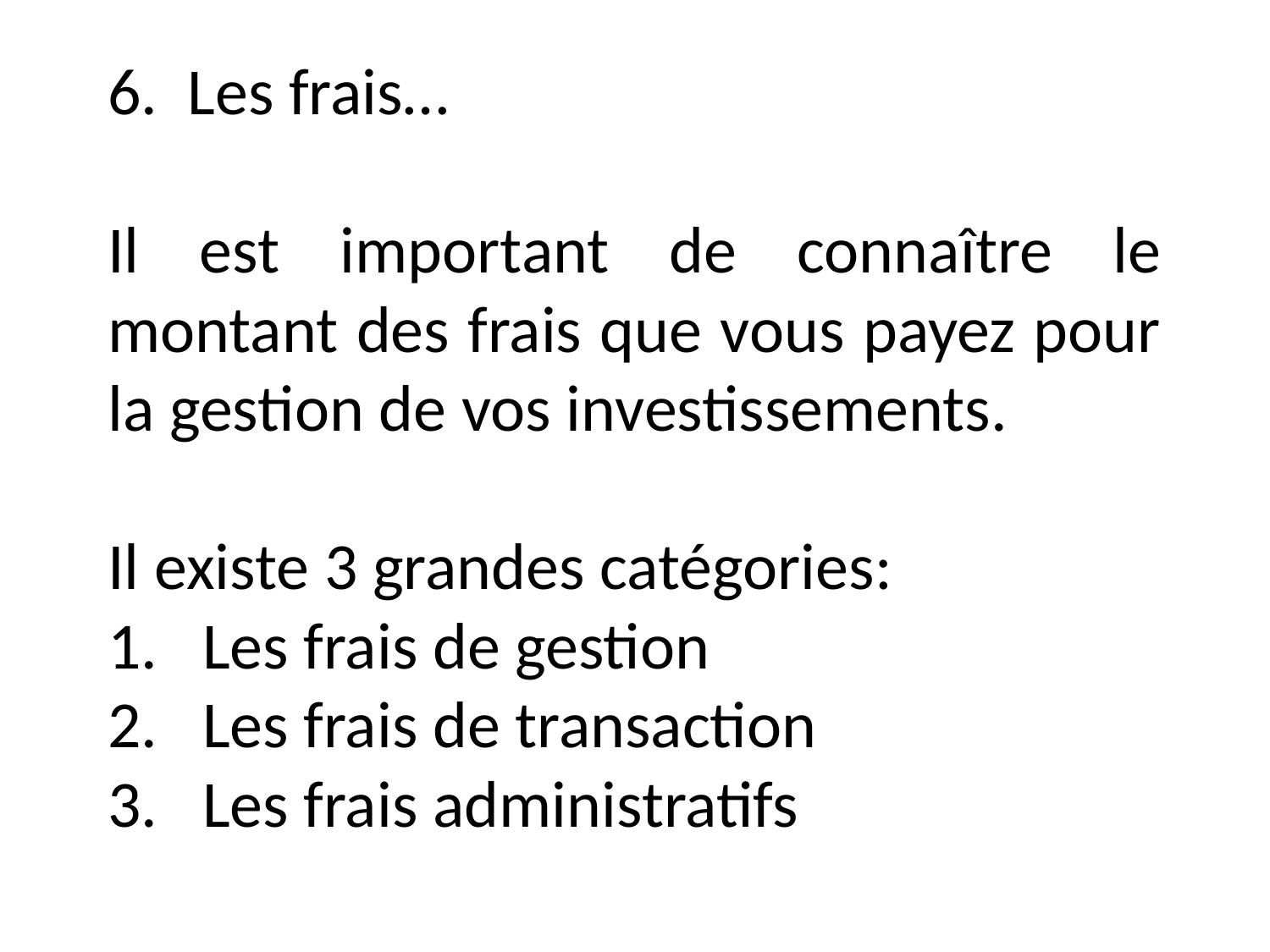

6.  Les frais…

Il est important de connaître le montant des frais que vous payez pour la gestion de vos investissements.

Il existe 3 grandes catégories:
Les frais de gestion
Les frais de transaction
Les frais administratifs